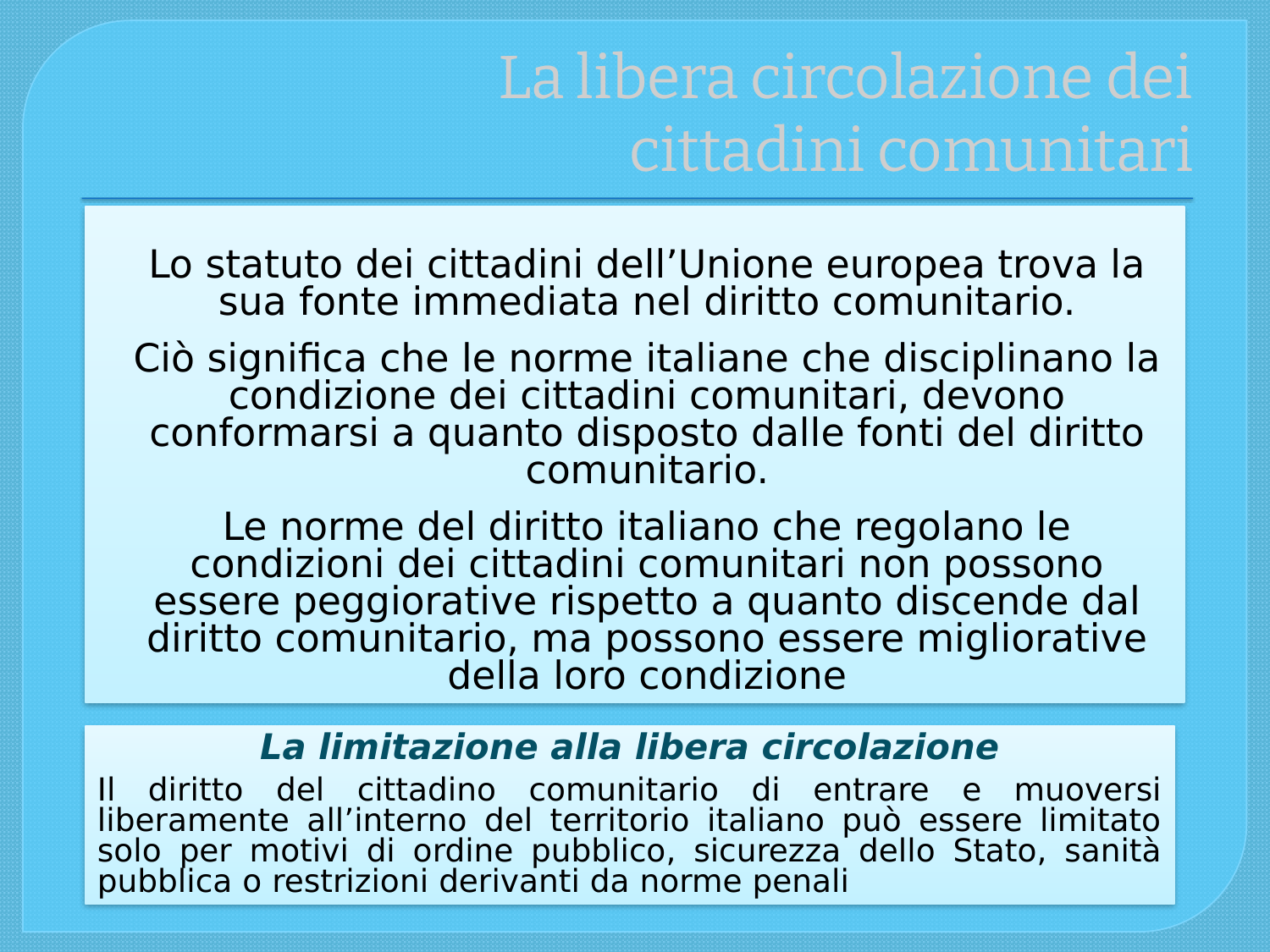

# La libera circolazione dei cittadini comunitari

Lo statuto dei cittadini dell’Unione europea trova la sua fonte immediata nel diritto comunitario.
Ciò significa che le norme italiane che disciplinano la condizione dei cittadini comunitari, devono conformarsi a quanto disposto dalle fonti del diritto comunitario.
Le norme del diritto italiano che regolano le condizioni dei cittadini comunitari non possono essere peggiorative rispetto a quanto discende dal diritto comunitario, ma possono essere migliorative della loro condizione
La limitazione alla libera circolazione
Il diritto del cittadino comunitario di entrare e muoversi liberamente all’interno del territorio italiano può essere limitato solo per motivi di ordine pubblico, sicurezza dello Stato, sanità pubblica o restrizioni derivanti da norme penali